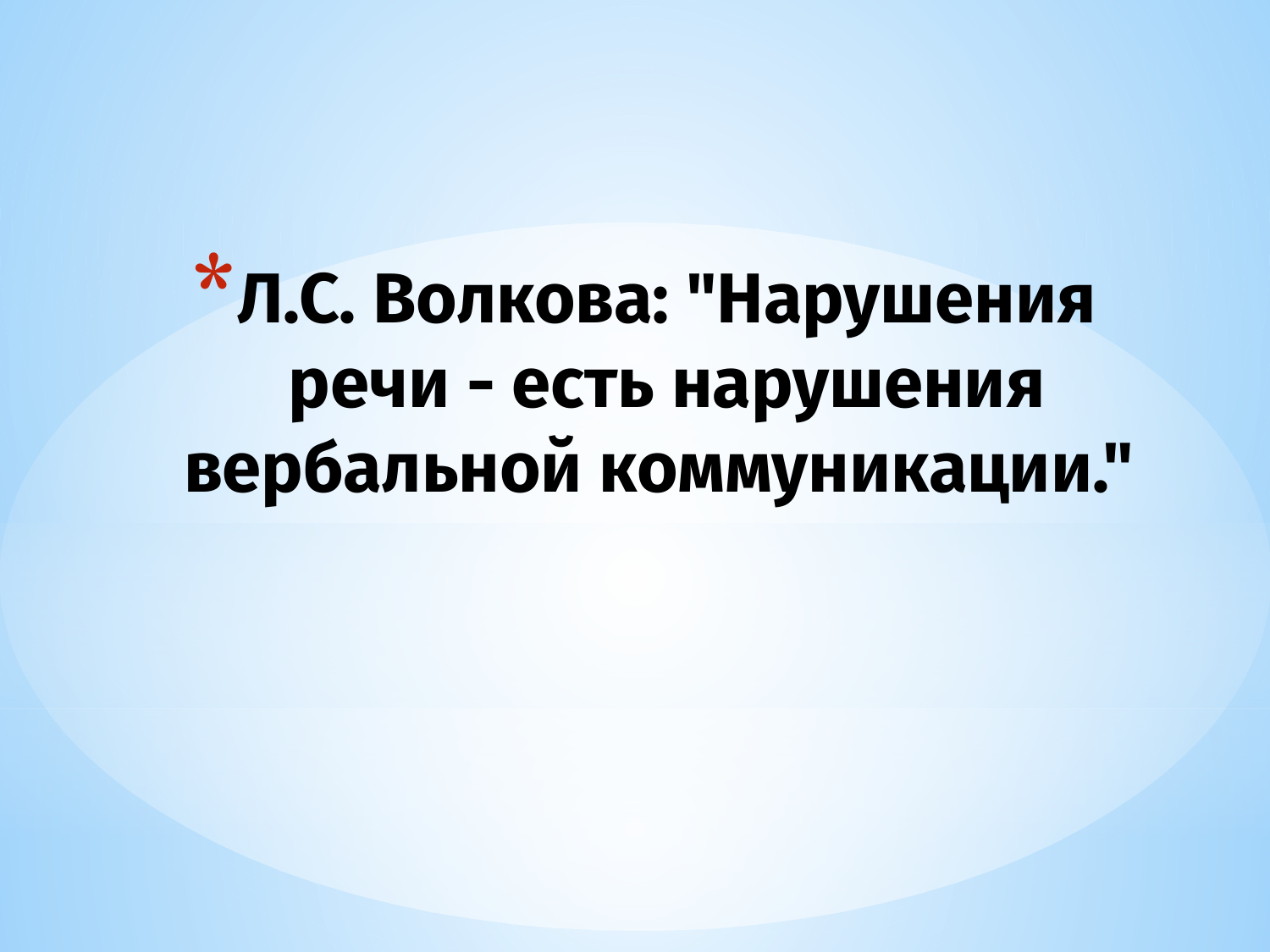

# Л.С. Волкова: "Нарушения речи - есть нарушения вербальной коммуникации."